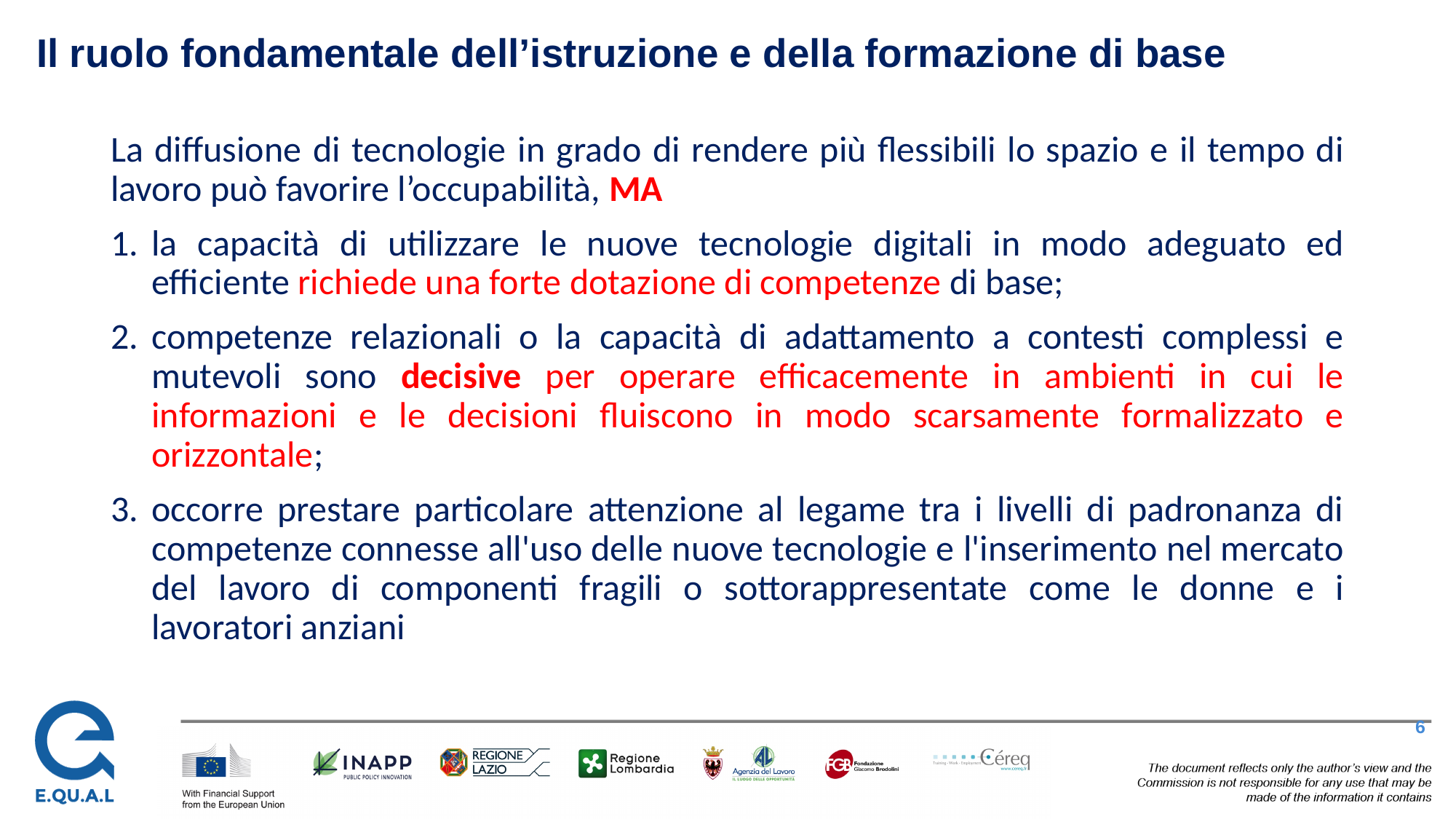

# Il ruolo fondamentale dell’istruzione e della formazione di base
La diffusione di tecnologie in grado di rendere più flessibili lo spazio e il tempo di lavoro può favorire l’occupabilità, MA
la capacità di utilizzare le nuove tecnologie digitali in modo adeguato ed efficiente richiede una forte dotazione di competenze di base;
competenze relazionali o la capacità di adattamento a contesti complessi e mutevoli sono decisive per operare efficacemente in ambienti in cui le informazioni e le decisioni fluiscono in modo scarsamente formalizzato e orizzontale;
occorre prestare particolare attenzione al legame tra i livelli di padronanza di competenze connesse all'uso delle nuove tecnologie e l'inserimento nel mercato del lavoro di componenti fragili o sottorappresentate come le donne e i lavoratori anziani